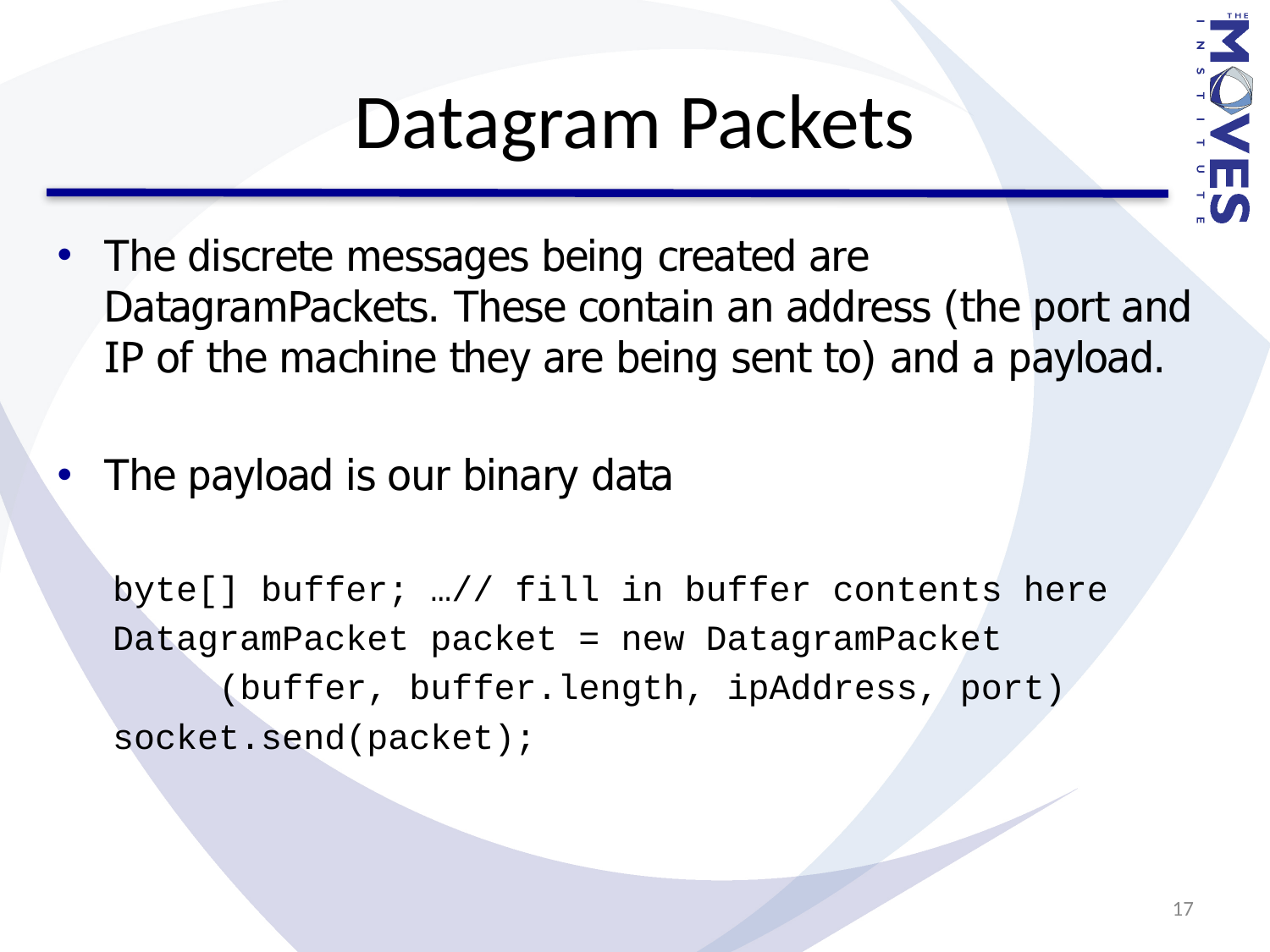

# Datagram Packets
The discrete messages being created are DatagramPackets. These contain an address (the port and IP of the machine they are being sent to) and a payload.

The payload is our binary data

byte[] buffer; …// fill in buffer contents here
DatagramPacket packet = new DatagramPacket
     (buffer, buffer.length, ipAddress, port)
socket.send(packet);
17